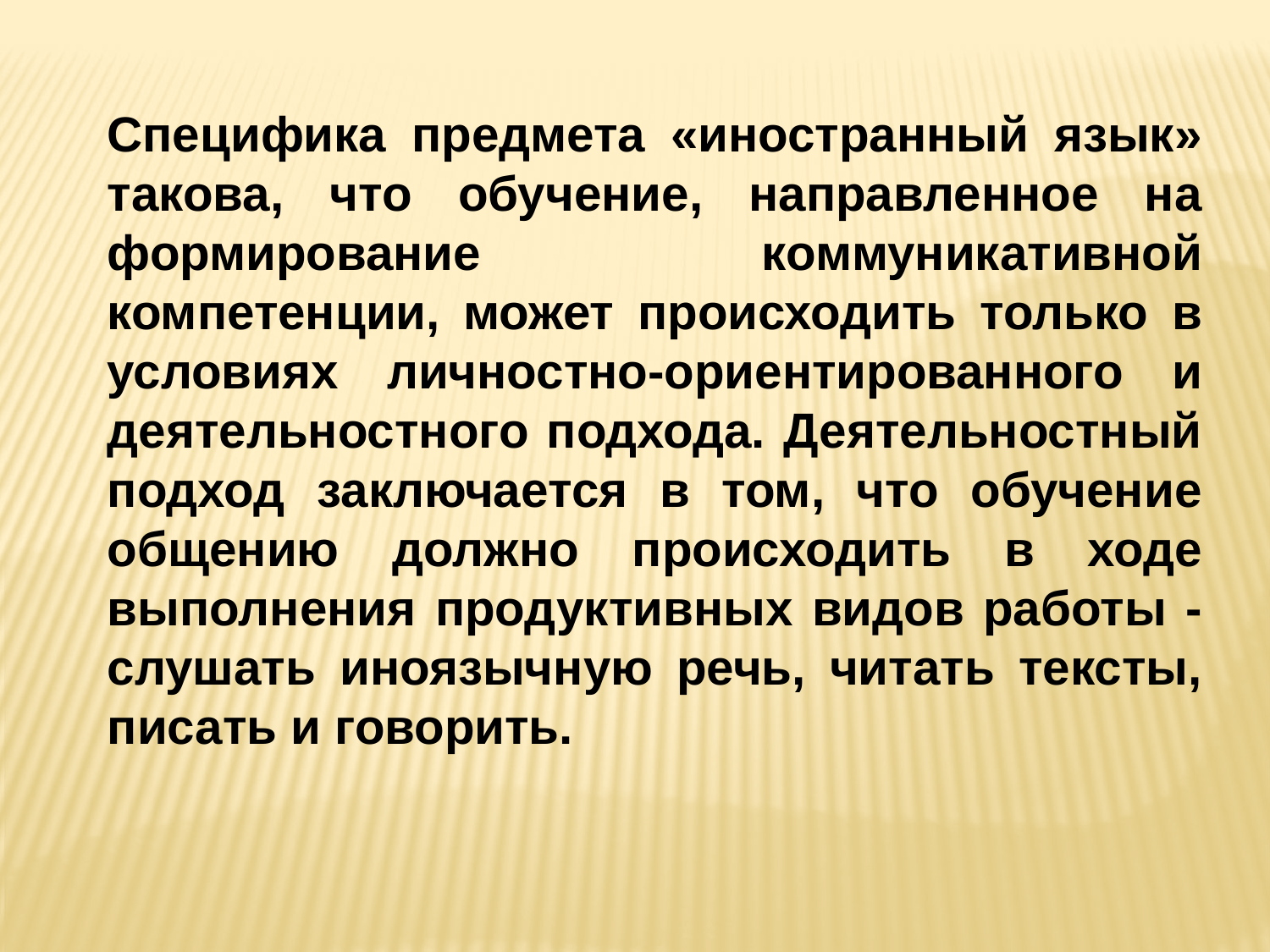

Специфика предмета «иностранный язык» такова, что обучение, направленное на формирование коммуникативной компетенции, может происходить только в условиях личностно-ориентированного и деятельностного подхода. Деятельностный подход заключается в том, что обучение общению должно происходить в ходе выполнения продуктивных видов работы - слушать иноязычную речь, читать тексты, писать и говорить.